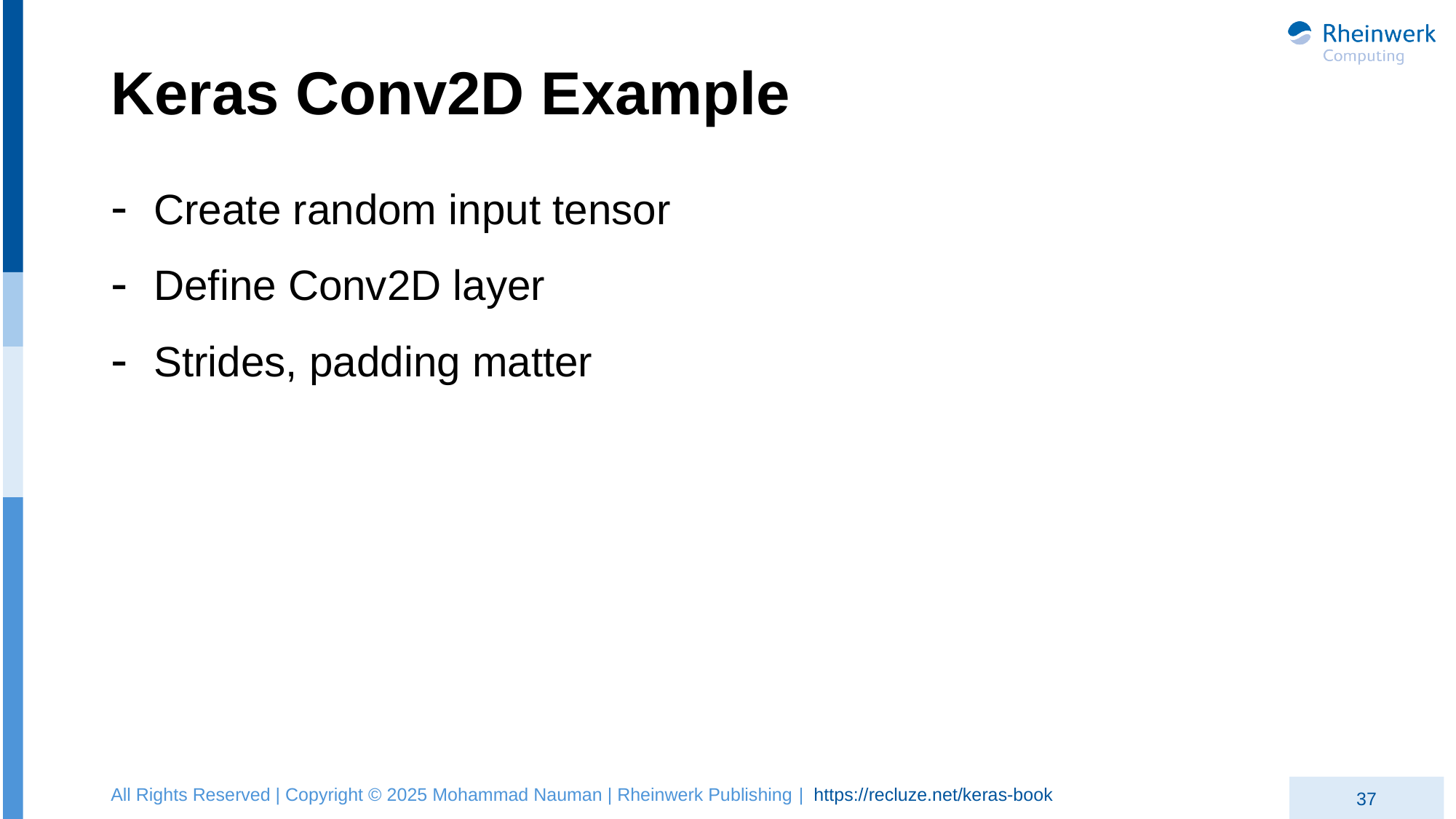

# Keras Conv2D Example
Create random input tensor
Define Conv2D layer
Strides, padding matter